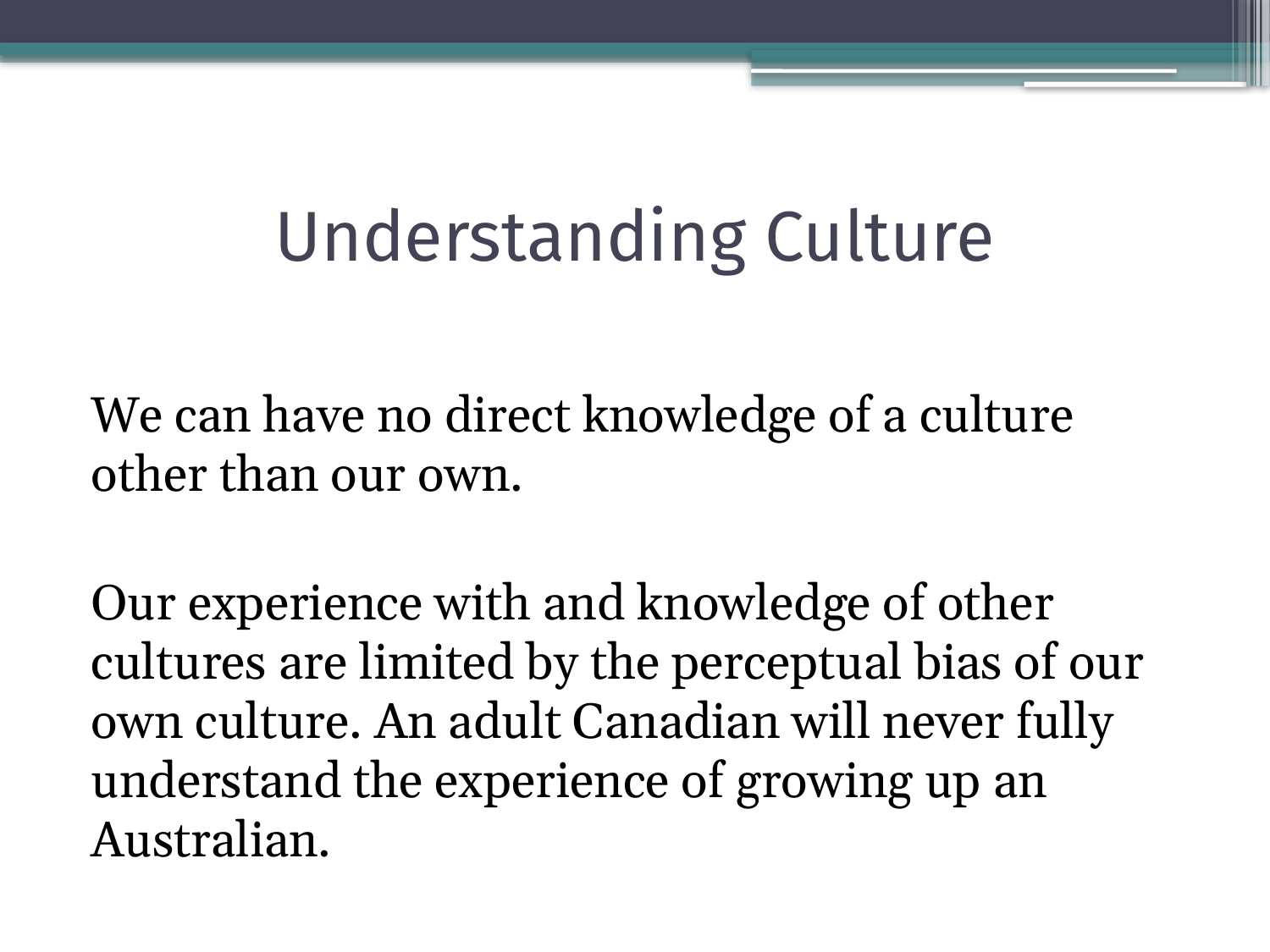

# Understanding Culture

We can have no direct knowledge of a culture other than our own.

Our experience with and knowledge of other cultures are limited by the perceptual bias of our own culture. An adult Canadian will never fully understand the experience of growing up an Australian.